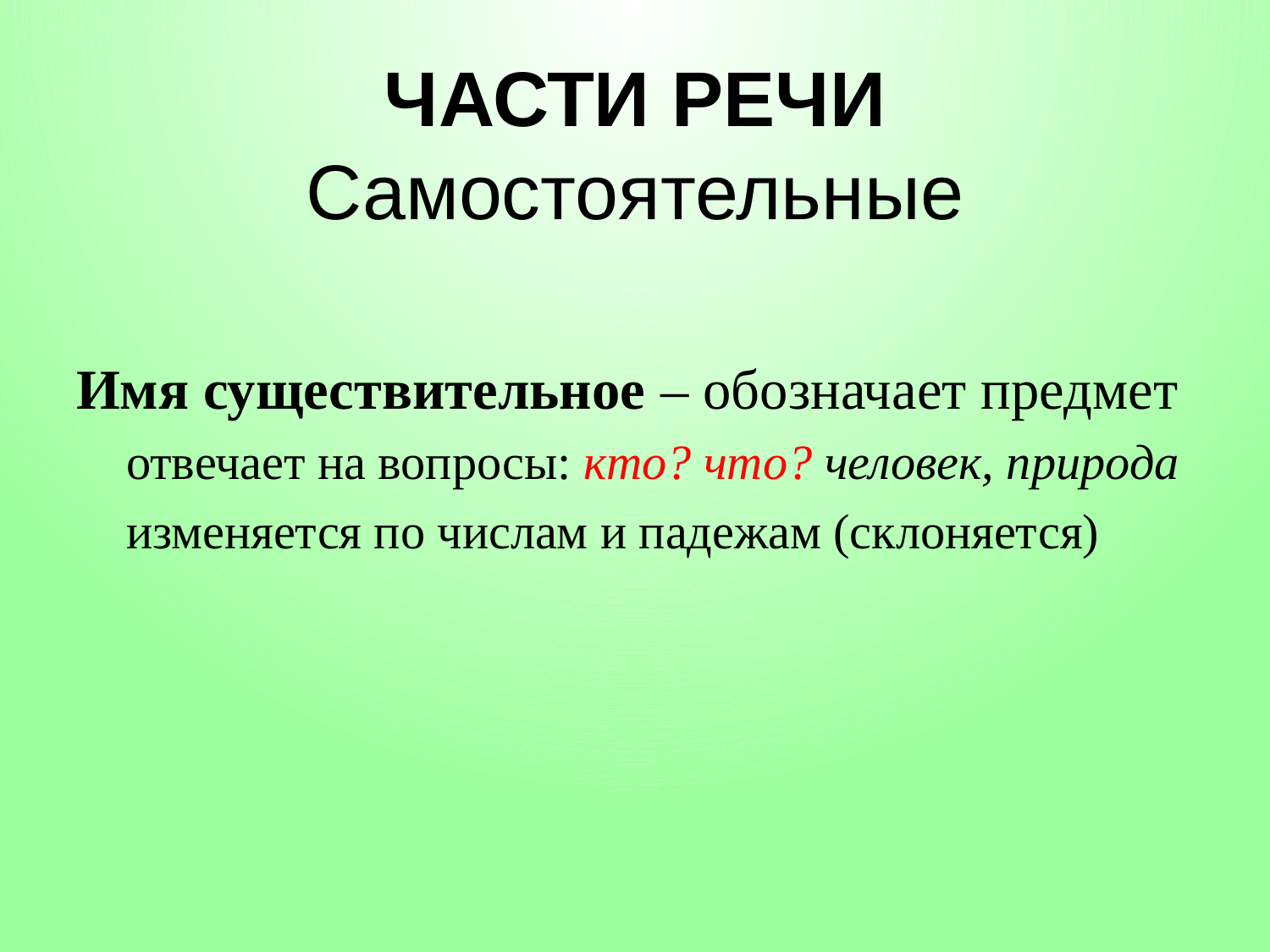

# ЧАСТИ РЕЧИ Самостоятельные
Имя существительное – обозначает предмет
отвечает на вопросы: кто? что? человек, природа
изменяется по числам и падежам (склоняется)